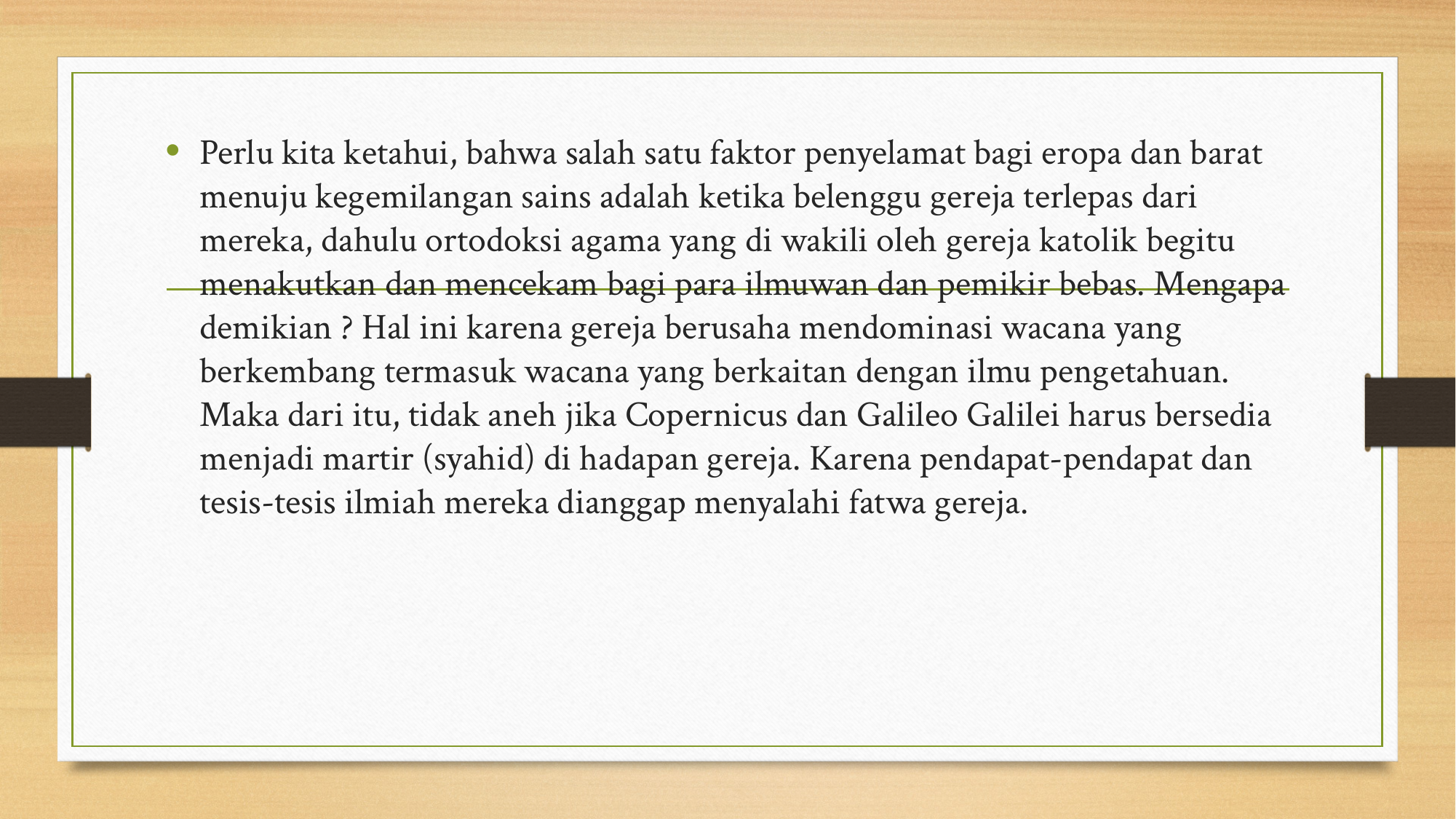

Perlu kita ketahui, bahwa salah satu faktor penyelamat bagi eropa dan barat menuju kegemilangan sains adalah ketika belenggu gereja terlepas dari mereka, dahulu ortodoksi agama yang di wakili oleh gereja katolik begitu menakutkan dan mencekam bagi para ilmuwan dan pemikir bebas. Mengapa demikian ? Hal ini karena gereja berusaha mendominasi wacana yang berkembang termasuk wacana yang berkaitan dengan ilmu pengetahuan. Maka dari itu, tidak aneh jika Copernicus dan Galileo Galilei harus bersedia menjadi martir (syahid) di hadapan gereja. Karena pendapat-pendapat dan tesis-tesis ilmiah mereka dianggap menyalahi fatwa gereja.